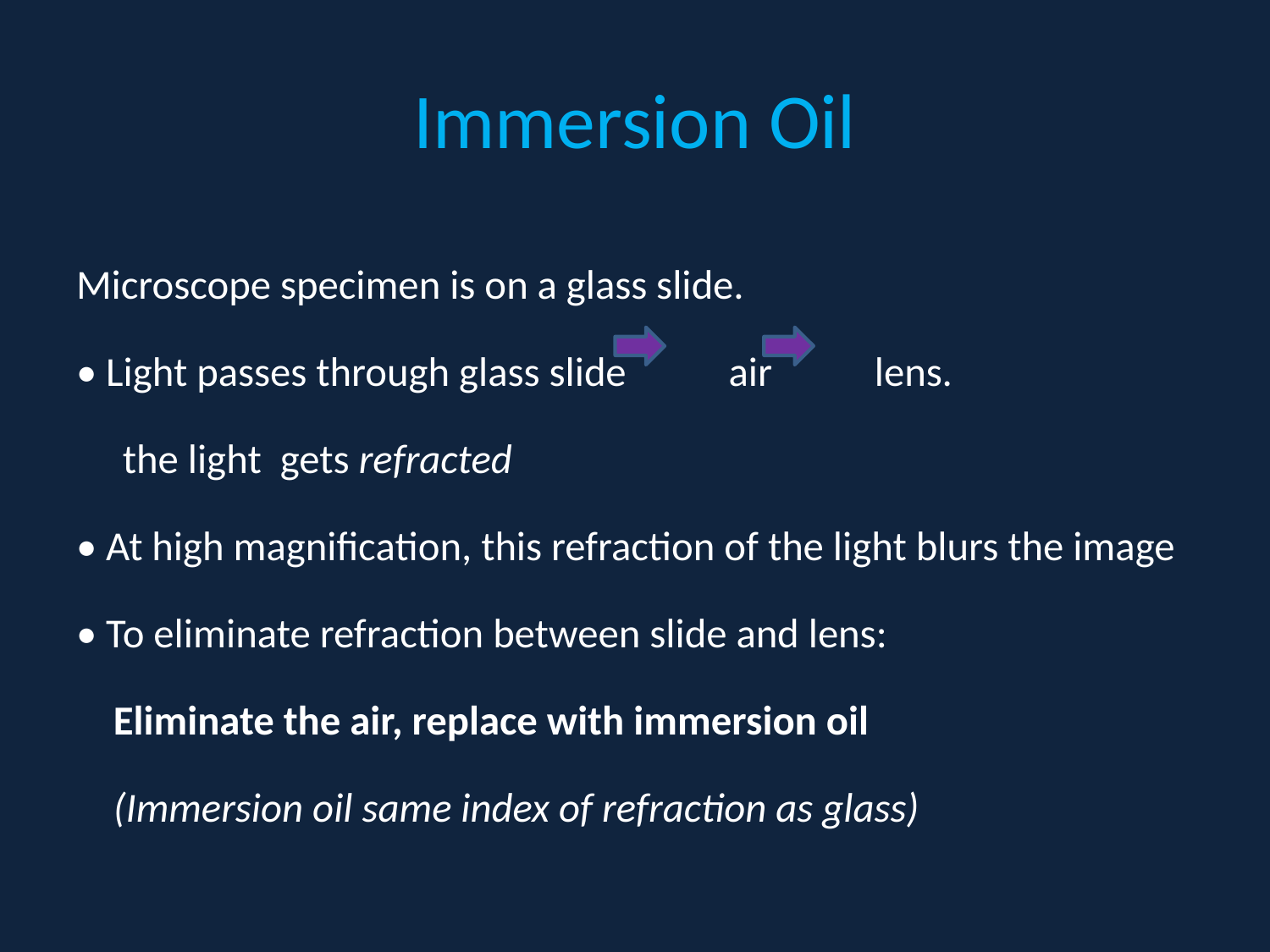

# Immersion Oil
Microscope specimen is on a glass slide.
• Light passes through glass slide           air           lens.
     the light  gets refracted
• At high magnification, this refraction of the light blurs the image
• To eliminate refraction between slide and lens:
    Eliminate the air, replace with immersion oil
    (Immersion oil same index of refraction as glass)